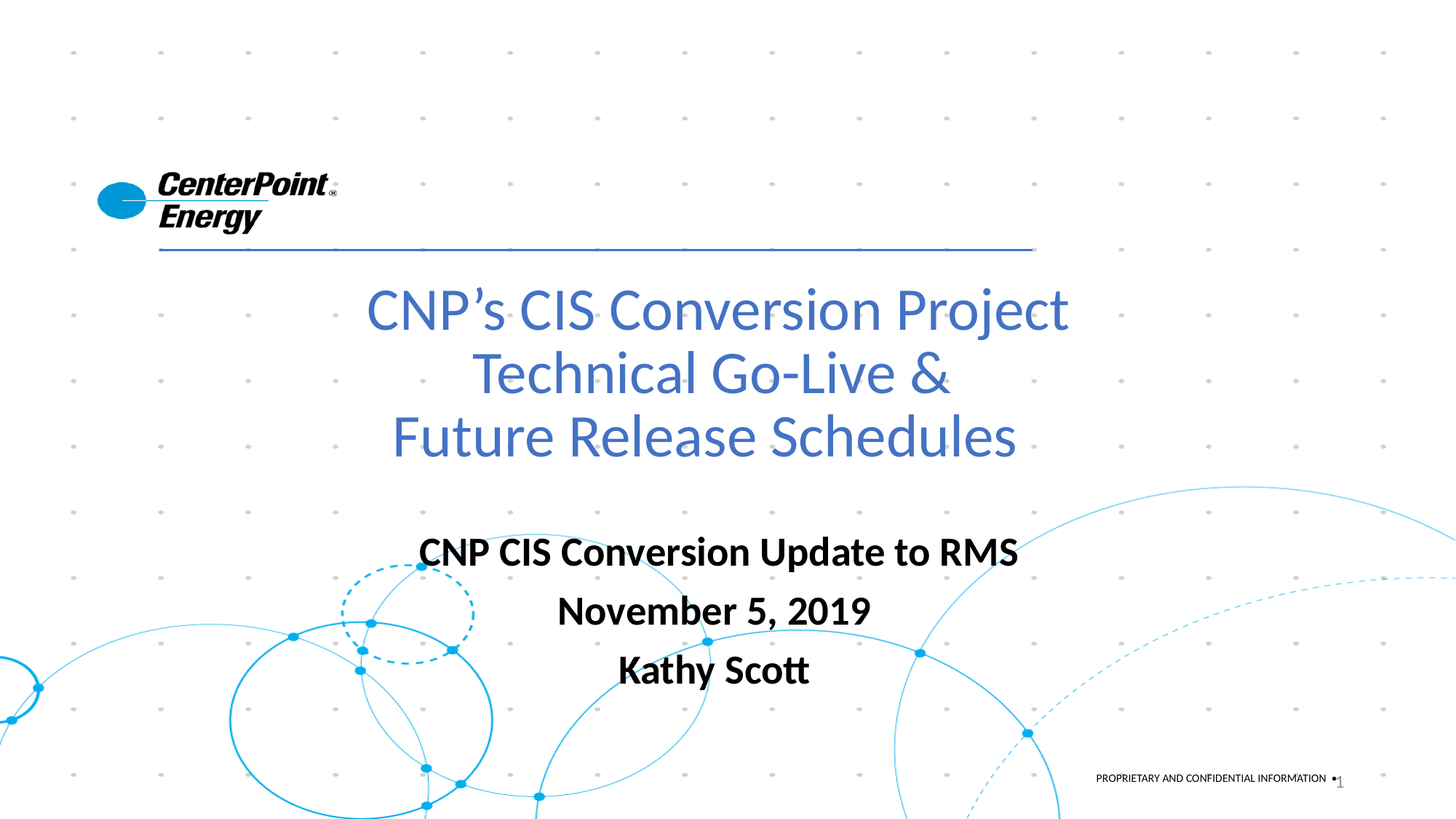

# CNP’s CIS Conversion Project Technical Go-Live & Future Release Schedules

CNP CIS Conversion Update to RMS
November 5, 2019
Kathy Scott
1